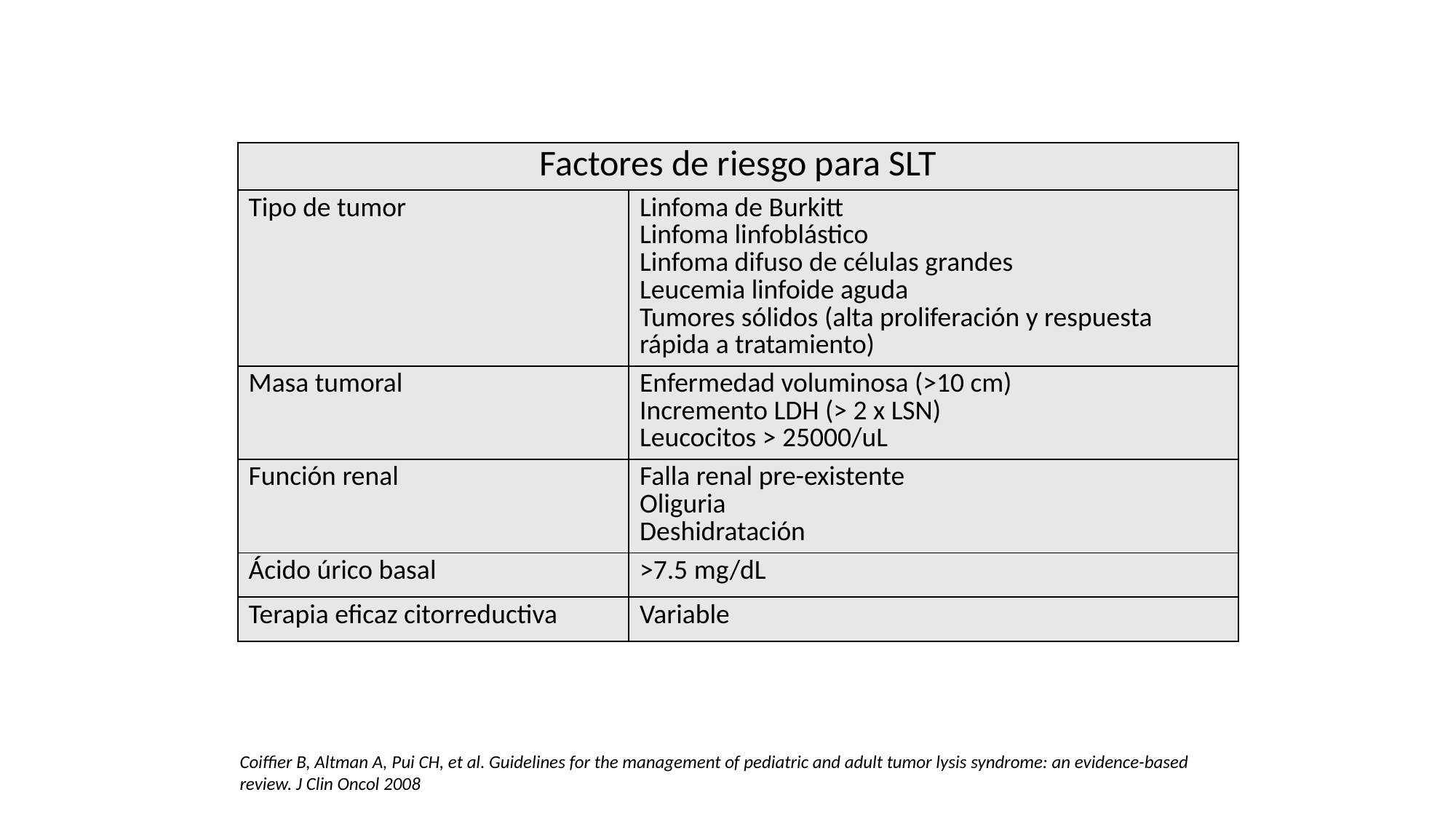

| Factores de riesgo para SLT |  |
| --- | --- |
| Tipo de tumor | Linfoma de Burkitt Linfoma linfoblástico Linfoma difuso de células grandes Leucemia linfoide aguda Tumores sólidos (alta proliferación y respuesta rápida a tratamiento) |
| Masa tumoral | Enfermedad voluminosa (>10 cm) Incremento LDH (> 2 x LSN) Leucocitos > 25000/uL |
| Función renal | Falla renal pre-existente Oliguria Deshidratación |
| Ácido úrico basal | >7.5 mg/dL |
| Terapia eficaz citorreductiva | Variable |
Coiffier B, Altman A, Pui CH, et al. Guidelines for the management of pediatric and adult tumor lysis syndrome: an evidence-based review. J Clin Oncol 2008